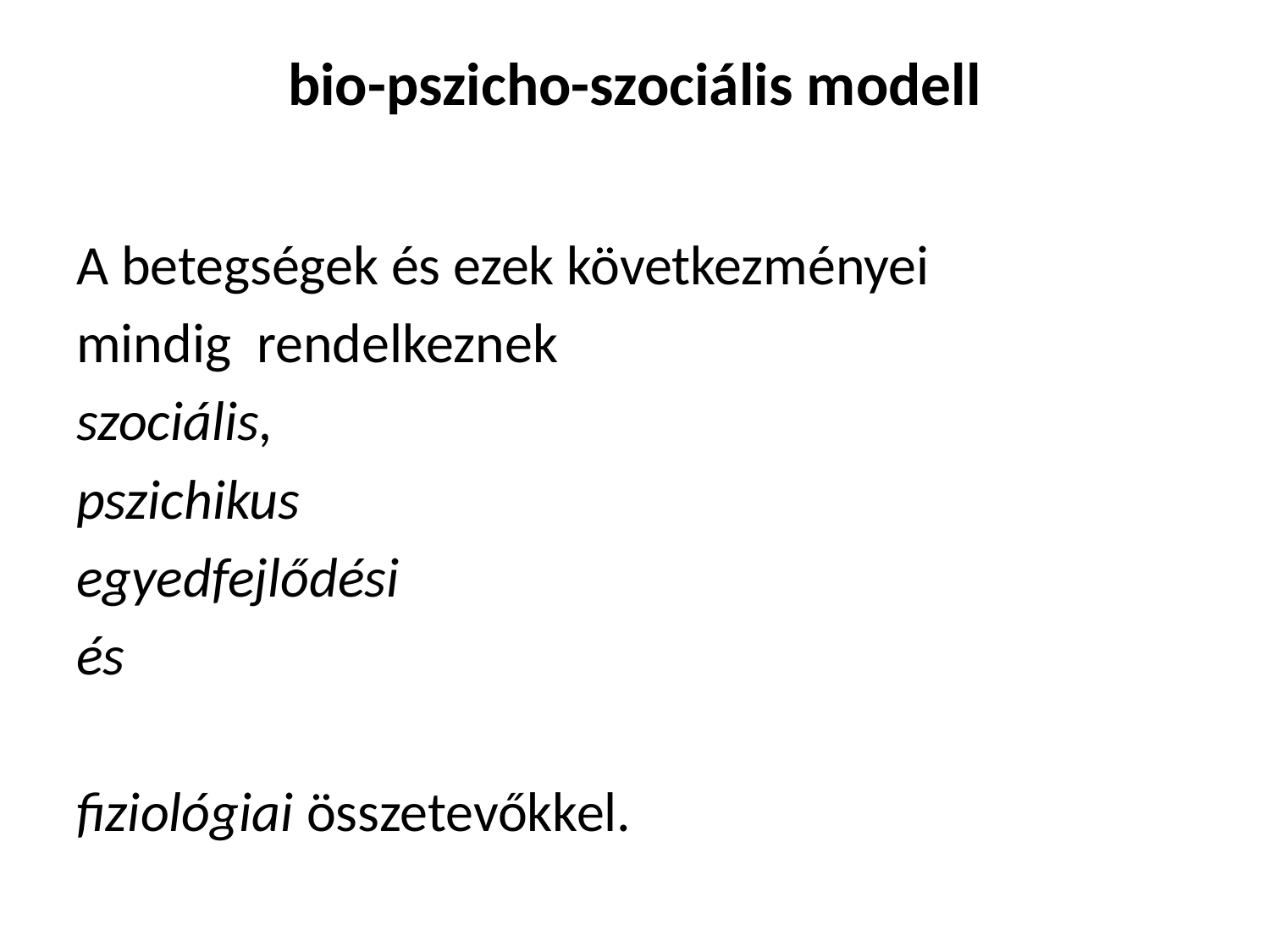

# bio-pszicho-szociális modell
A betegségek és ezek következményei
mindig  rendelkeznek
szociális,
pszichikus
egyedfejlődési
és

fiziológiai összetevőkkel.